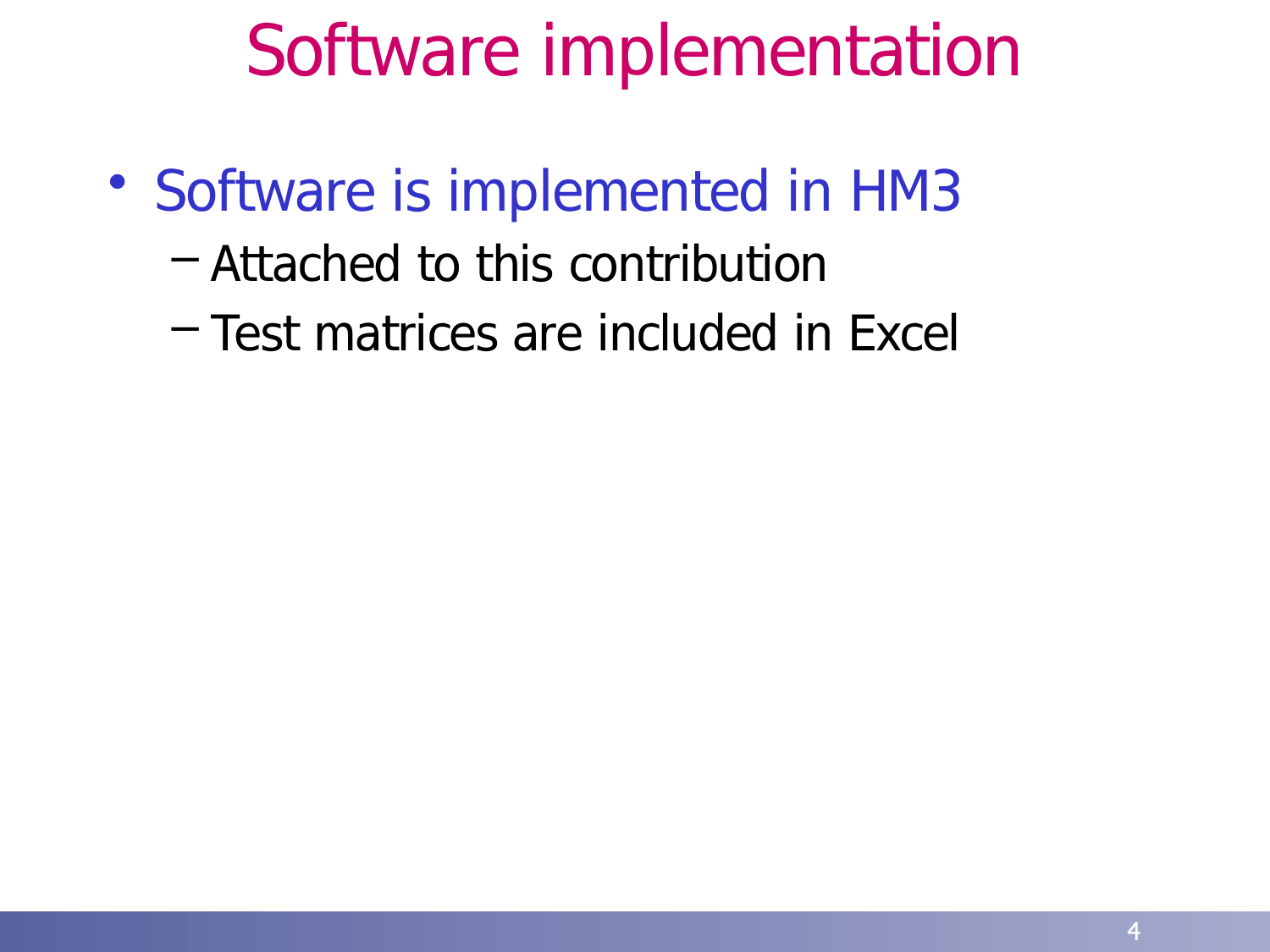

# Software implementation
Software is implemented in HM3
Attached to this contribution
Test matrices are included in Excel

4